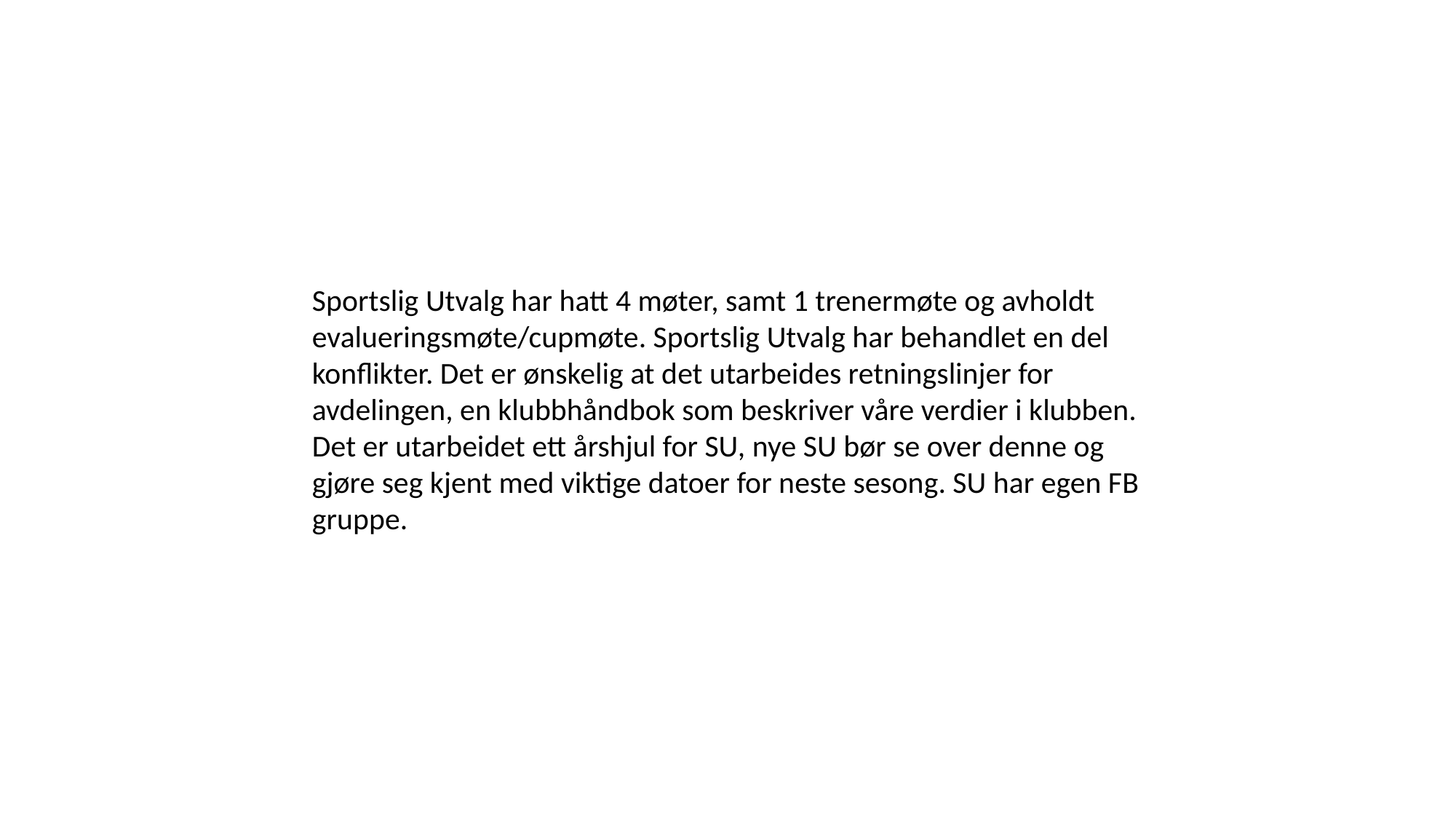

Sportslig Utvalg har hatt 4 møter, samt 1 trenermøte og avholdt evalueringsmøte/cupmøte. Sportslig Utvalg har behandlet en del konflikter. Det er ønskelig at det utarbeides retningslinjer for avdelingen, en klubbhåndbok som beskriver våre verdier i klubben.
Det er utarbeidet ett årshjul for SU, nye SU bør se over denne og gjøre seg kjent med viktige datoer for neste sesong. SU har egen FB gruppe.